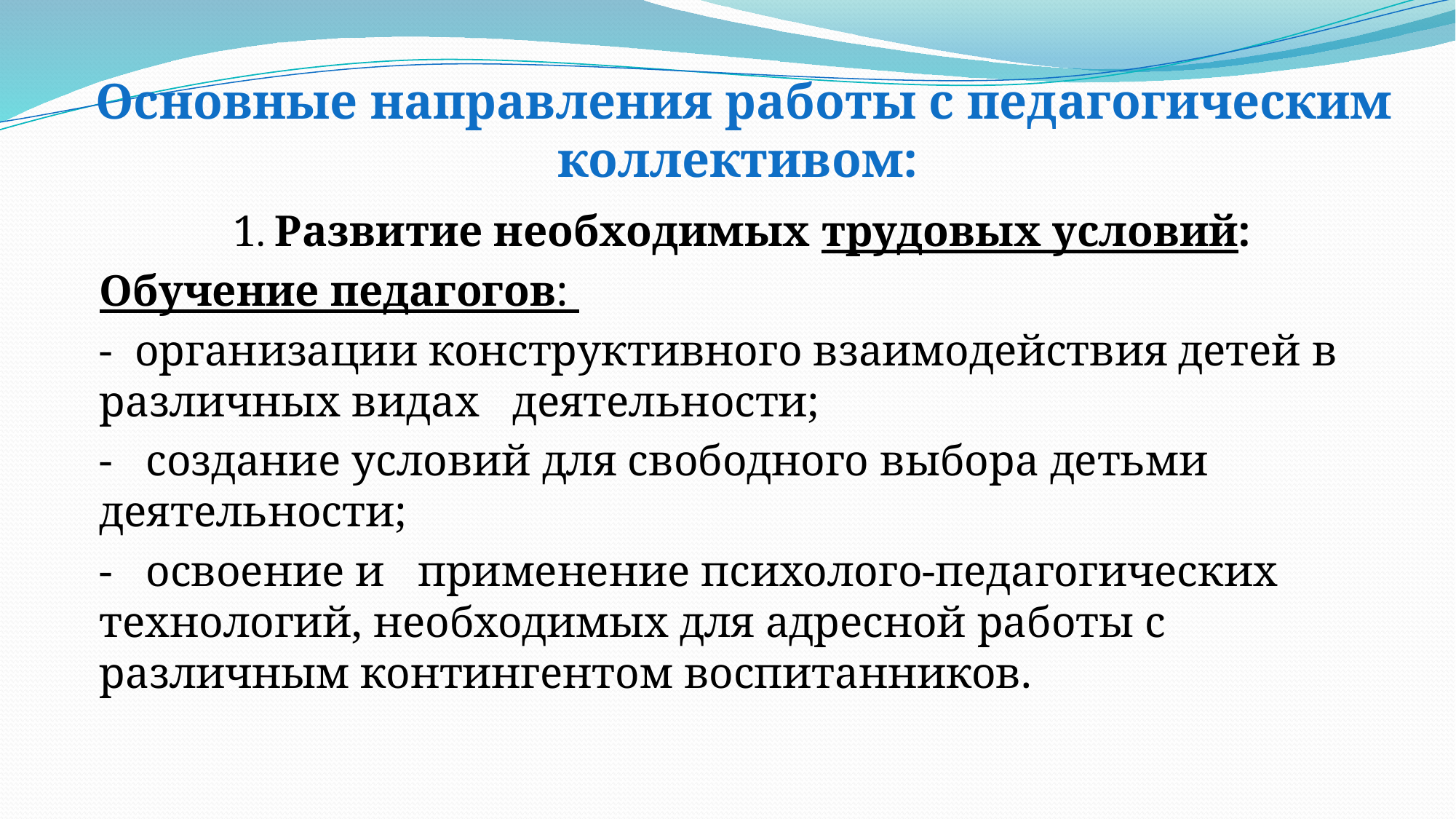

# Основные направления работы с педагогическим коллективом:
            1. Развитие необходимых трудовых условий:
Обучение педагогов:
-  организации конструктивного взаимодействия детей в   различных видах   деятельности;
-   создание условий для свободного выбора детьми деятельности;
-   освоение и   применение психолого-педагогических   технологий, необходимых для адресной работы с различным контингентом воспитанников.